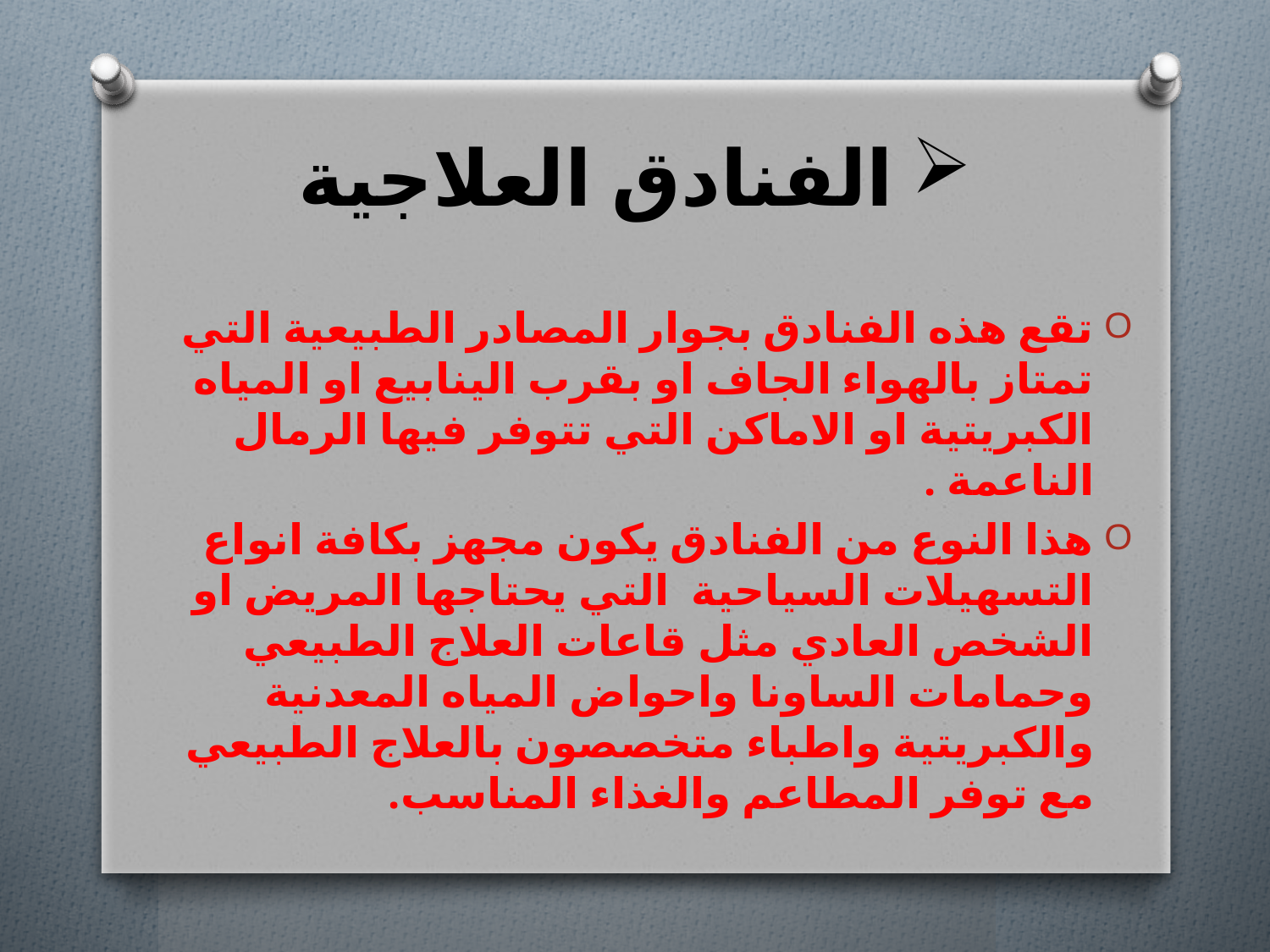

# الفنادق العلاجية
تقع هذه الفنادق بجوار المصادر الطبيعية التي تمتاز بالهواء الجاف او بقرب الينابيع او المياه الكبريتية او الاماكن التي تتوفر فيها الرمال الناعمة .
هذا النوع من الفنادق يكون مجهز بكافة انواع التسهيلات السياحية  التي يحتاجها المريض او الشخص العادي مثل قاعات العلاج الطبيعي وحمامات الساونا واحواض المياه المعدنية والكبريتية واطباء متخصصون بالعلاج الطبيعي مع توفر المطاعم والغذاء المناسب.